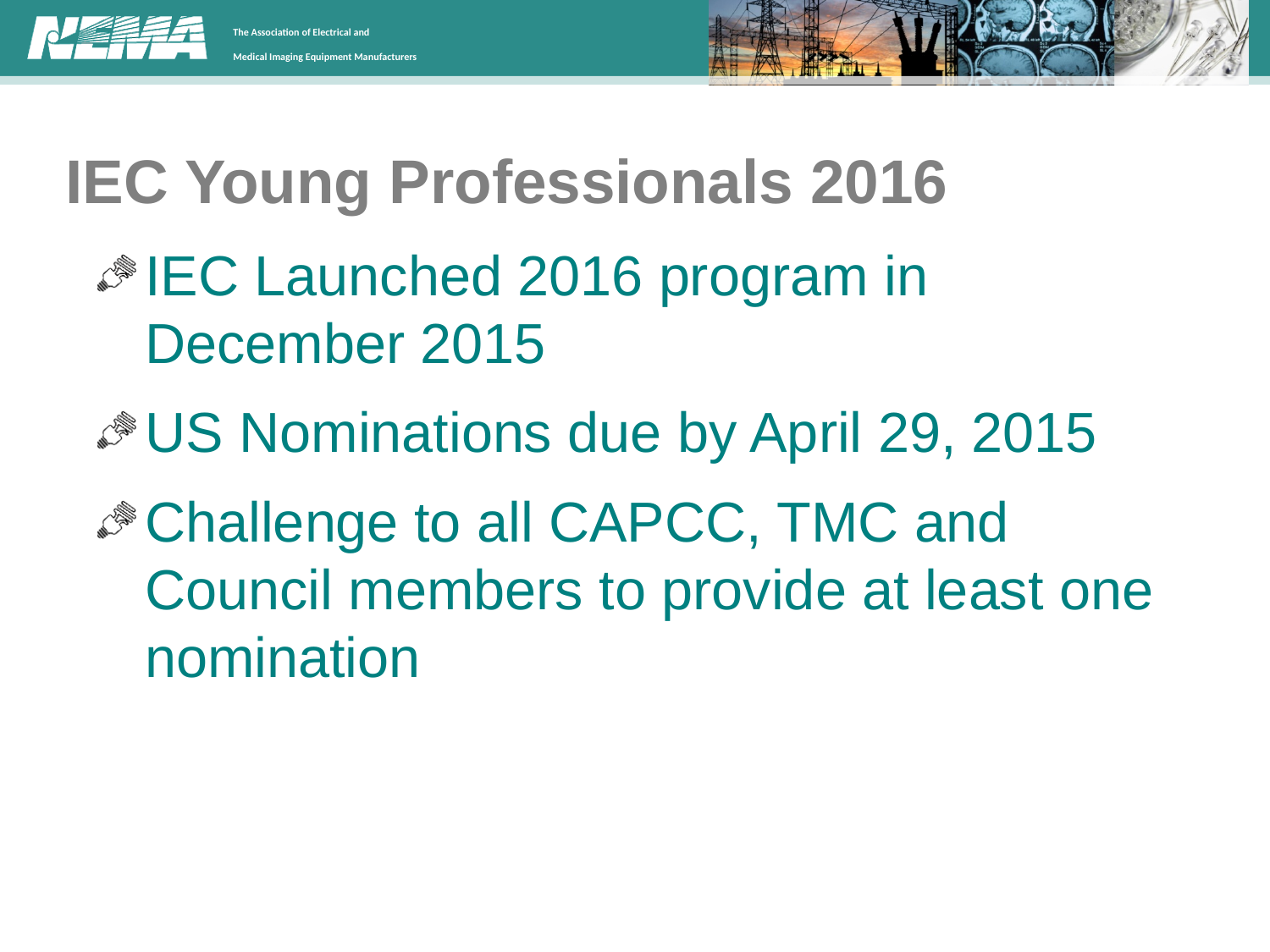

# IEC Young Professionals 2016
IEC Launched 2016 program in December 2015
US Nominations due by April 29, 2015
Challenge to all CAPCC, TMC and Council members to provide at least one nomination